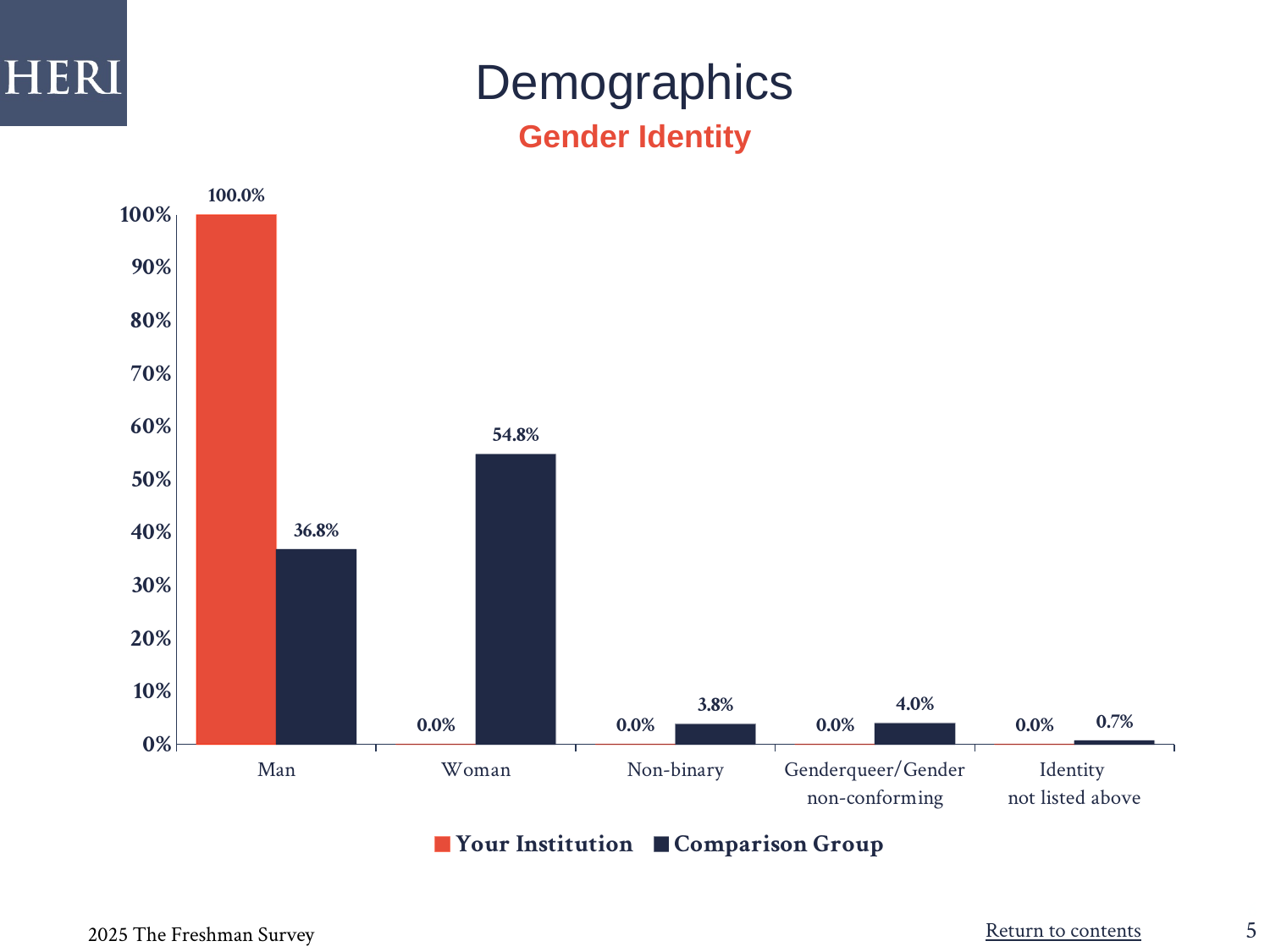

Demographics
Gender Identity

### Chart

| Category | Your Institution | Comparison Group |
|---|---|---|
| Man | 1.0 | 0.3676 |
| Woman | 0.0 | 0.5475 |
| Non-binary | 0.0 | 0.0384 |
| Genderqueer/Gender non-conforming | 0.0 | 0.04 |
| Identity
not listed above | 0.0 | 0.006500000000000001 |
2025 The Freshman Survey
6
Return to contents
5